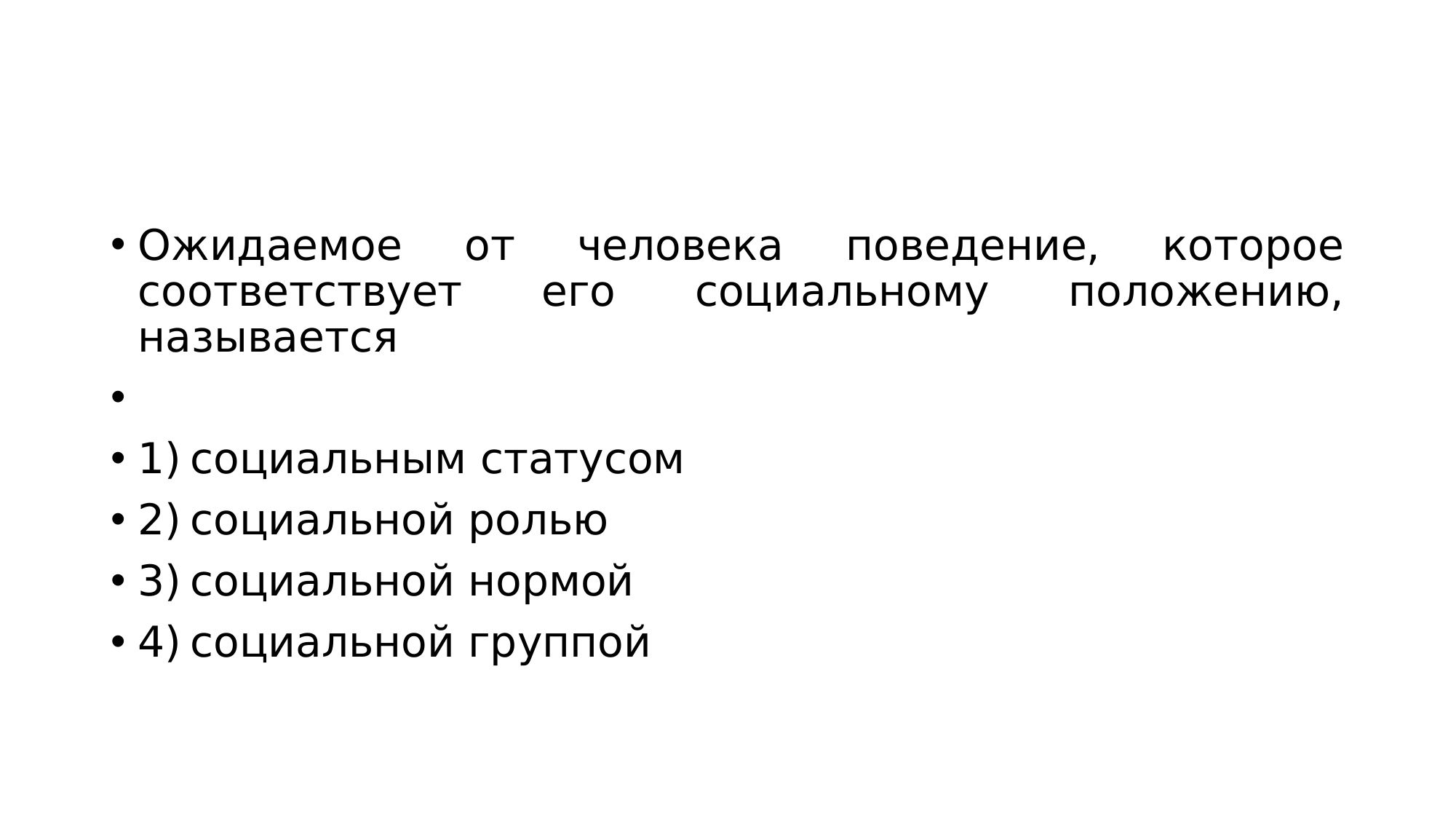

#
Ожидаемое от человека поведение, которое соответствует его социальному положению, называется

1) социальным статусом
2) социальной ролью
3) социальной нормой
4) социальной группой